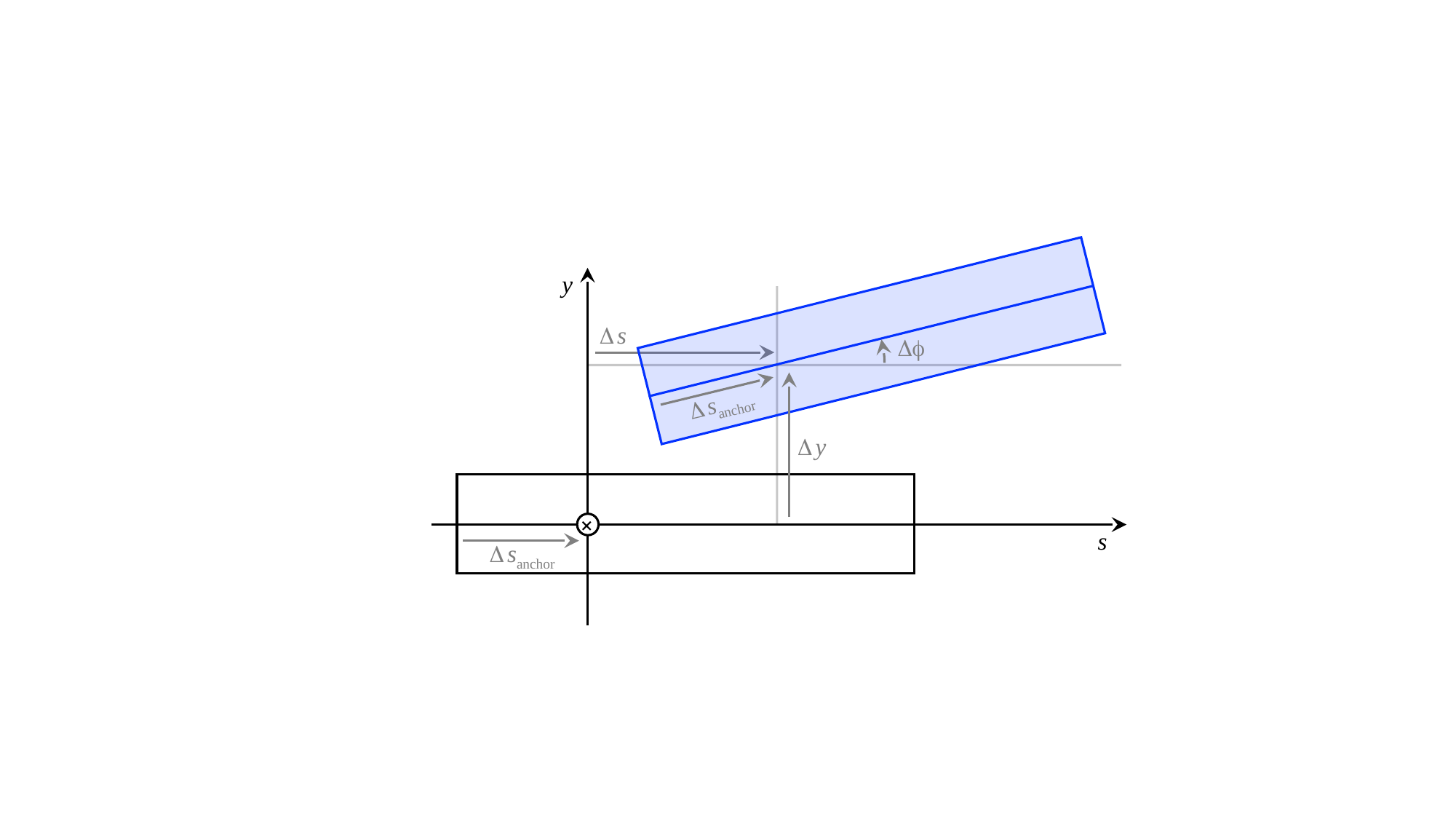

y

Δ s
Δφ
Δ sanchor
Δ y

+

s
Δ sanchor